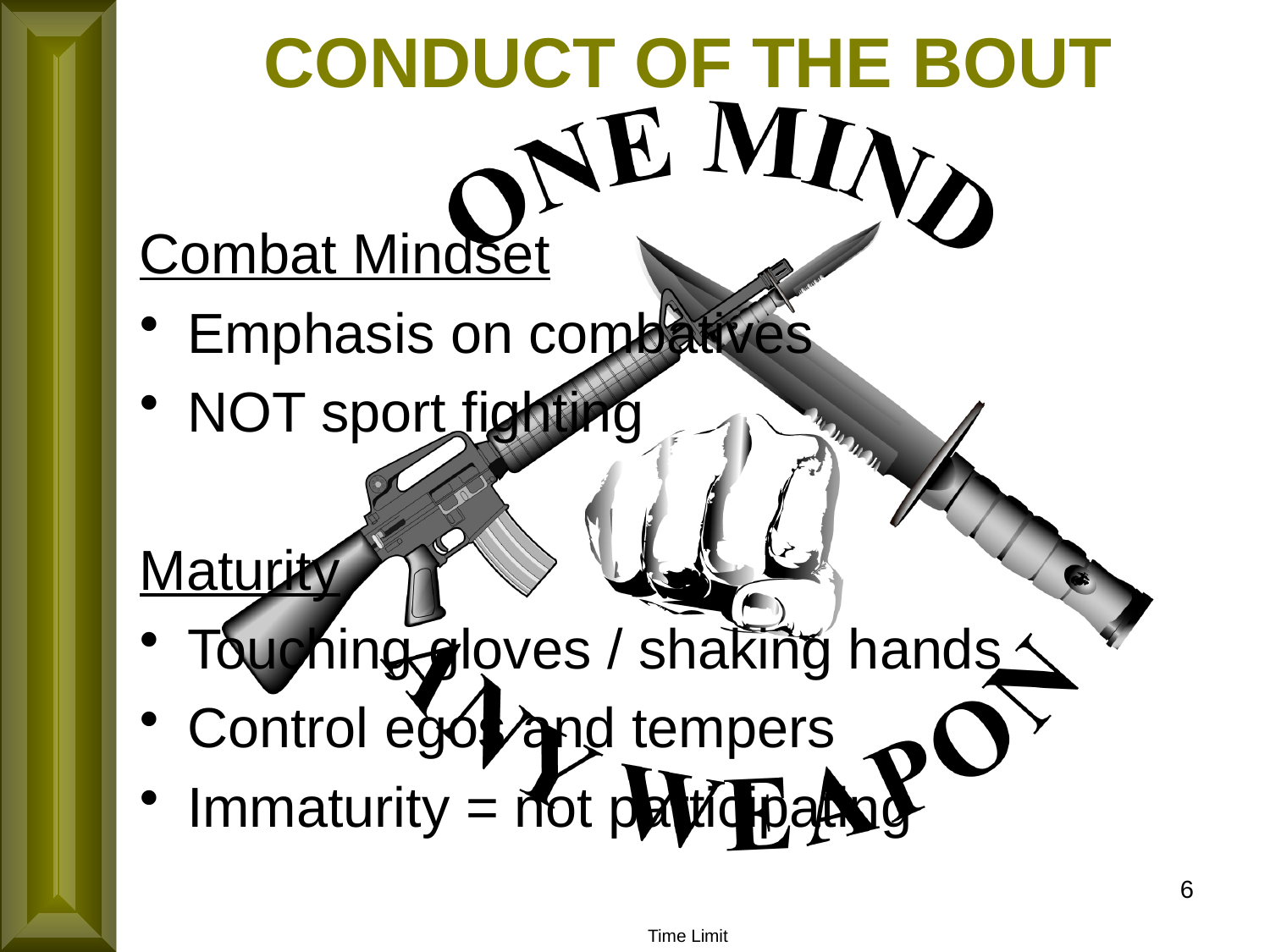

CONDUCT OF THE BOUT
Combat Mindset
Emphasis on combatives
NOT sport fighting

Maturity
Touching gloves / shaking hands
Control egos and tempers
Immaturity = not participating
6
Time Limit